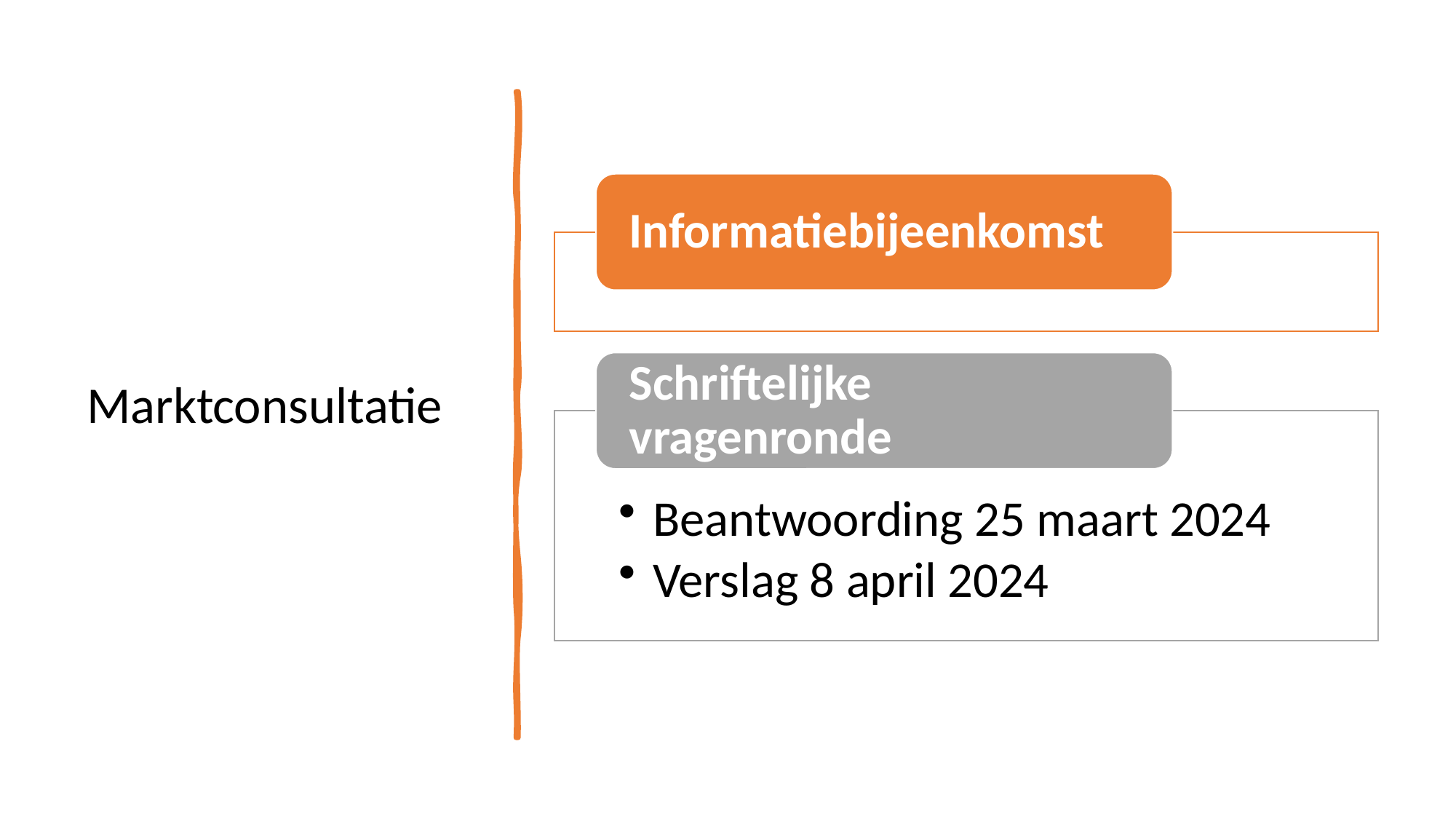

Informatiebijeenkomst
Beantwoording 25 maart 2024
Verslag 8 april 2024
Schriftelijke vragenronde
# Marktconsultatie